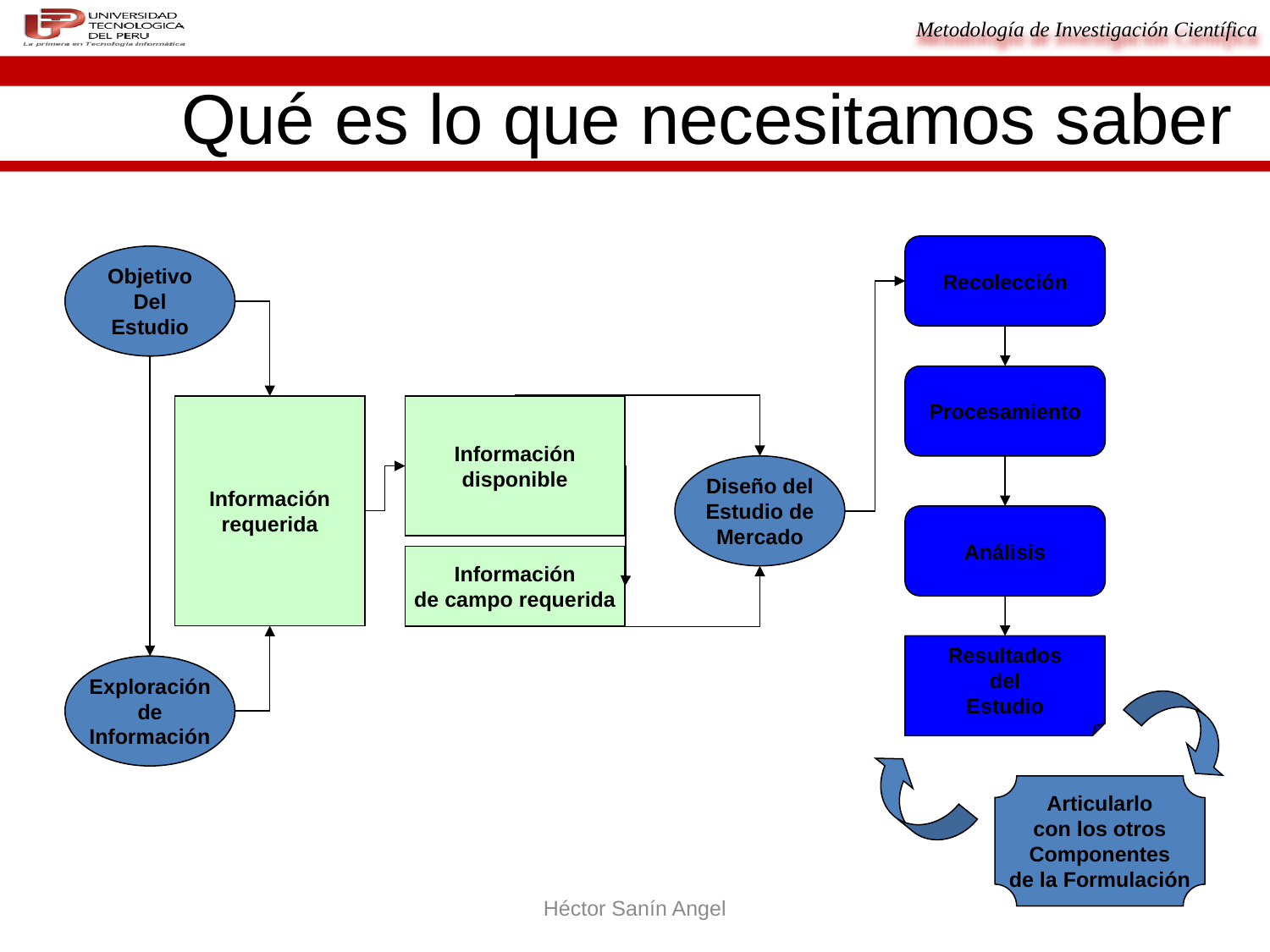

# Qué es lo que necesitamos saber
Recolección
Objetivo
Del
Estudio
Procesamiento
Información
requerida
Información
disponible
Diseño del
Estudio de
Mercado
Análisis
Información
de campo requerida
Resultados
del
Estudio
Exploración
de
Información

Articularlo
con los otros
Componentes
de la Formulación
Héctor Sanín Angel